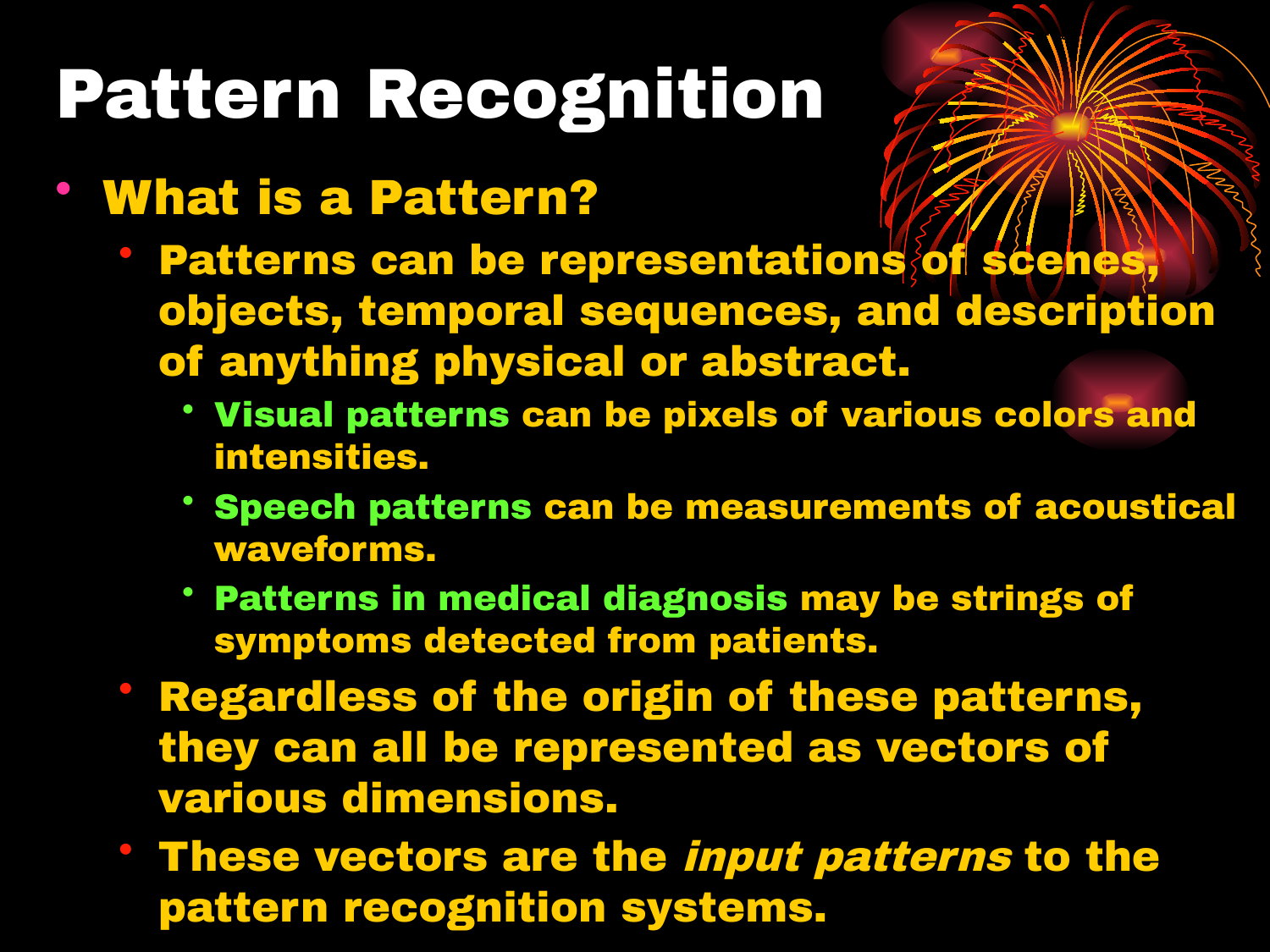

# Pattern Recognition
What is a Pattern?
Patterns can be representations of scenes, objects, temporal sequences, and description of anything physical or abstract.
Visual patterns can be pixels of various colors and intensities.
Speech patterns can be measurements of acoustical waveforms.
Patterns in medical diagnosis may be strings of symptoms detected from patients.
Regardless of the origin of these patterns, they can all be represented as vectors of various dimensions.
These vectors are the input patterns to the pattern recognition systems.